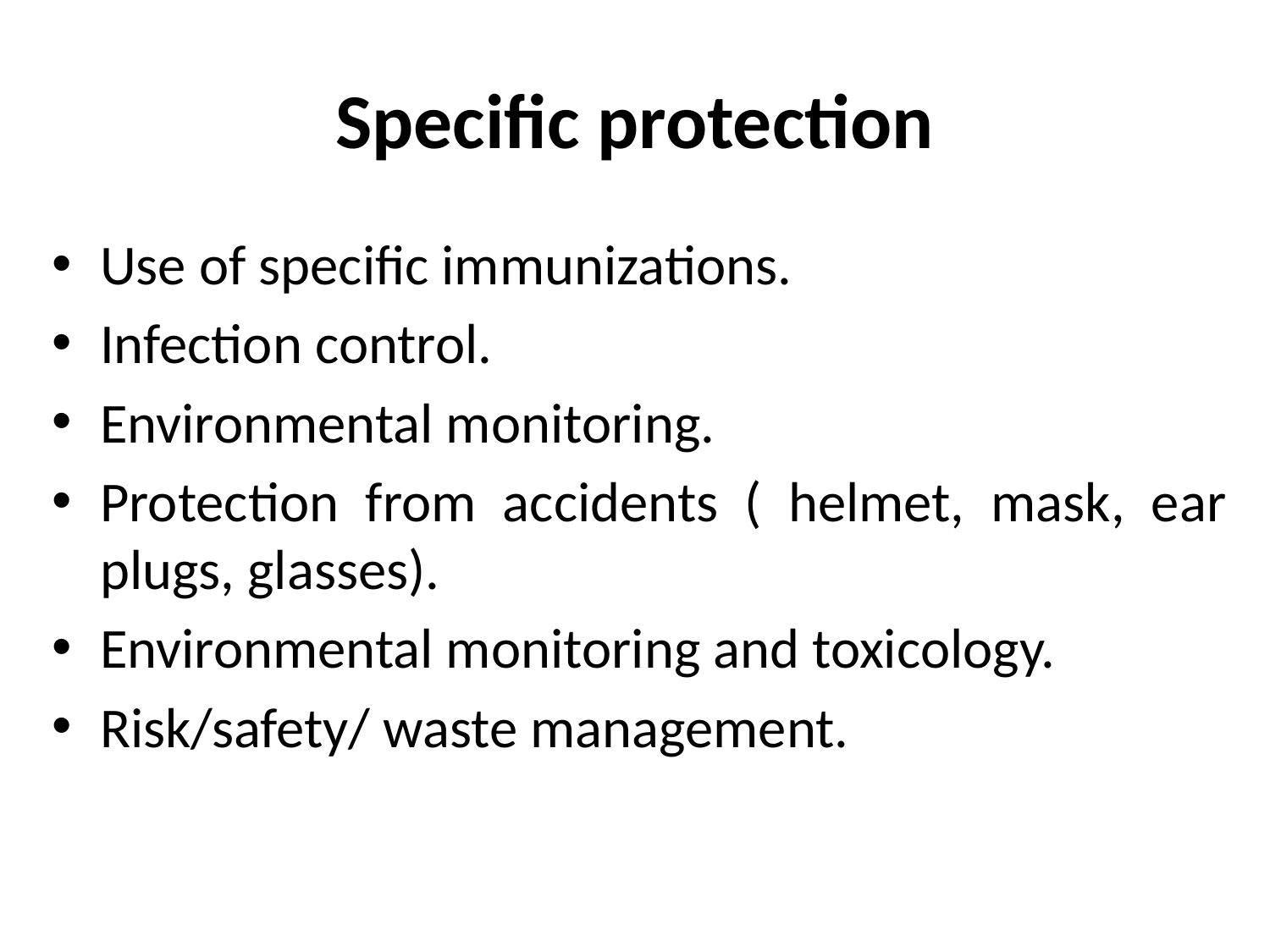

# Specific protection
Use of specific immunizations.
Infection control.
Environmental monitoring.
Protection from accidents ( helmet, mask, ear plugs, glasses).
Environmental monitoring and toxicology.
Risk/safety/ waste management.